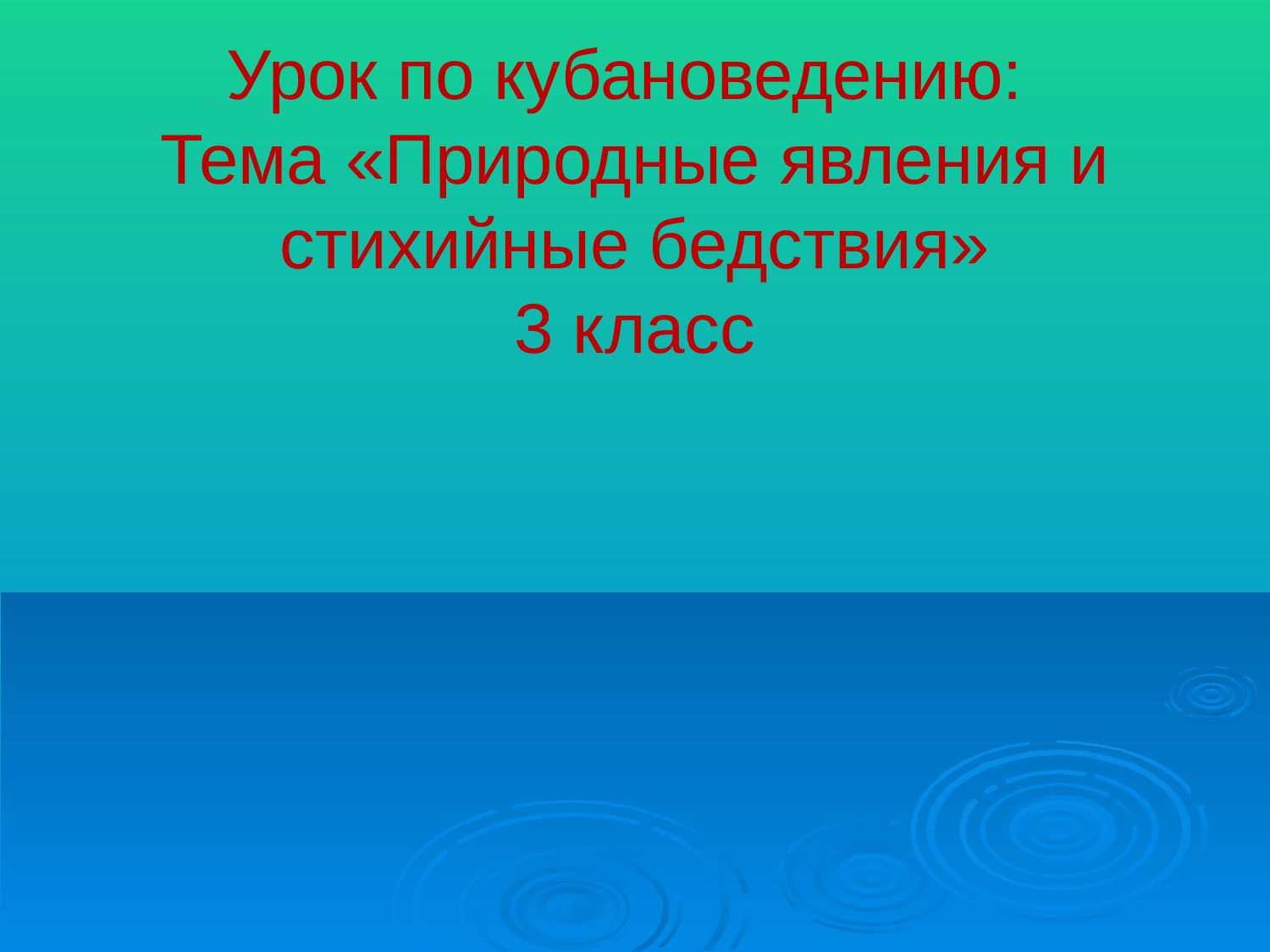

# Урок по кубановедению: Тема «Природные явления и стихийные бедствия» 3 класс